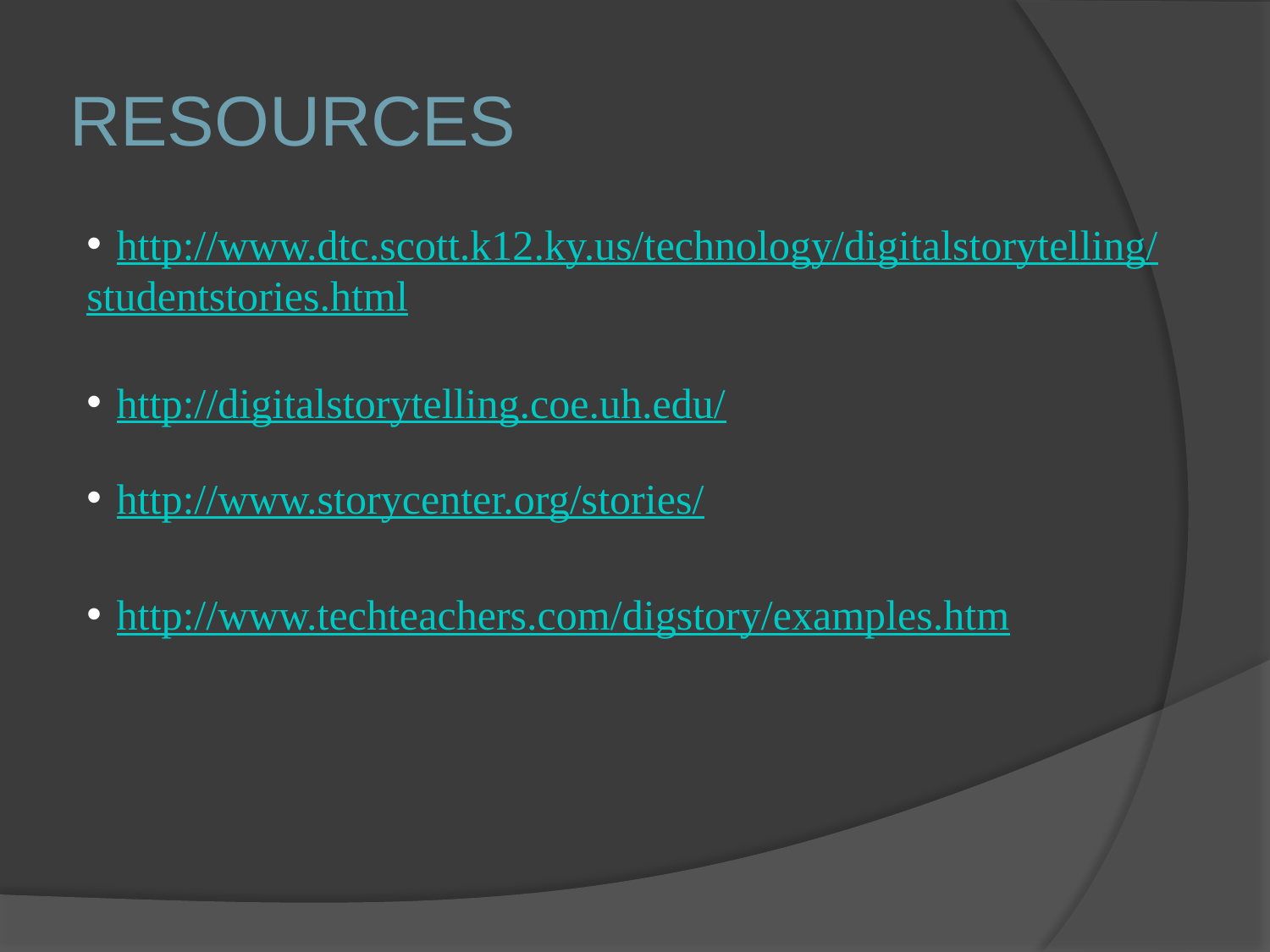

# RESOURCES
http://www.dtc.scott.k12.ky.us/technology/digitalstorytelling/
studentstories.html
http://digitalstorytelling.coe.uh.edu/
http://www.storycenter.org/stories/
http://www.techteachers.com/digstory/examples.htm